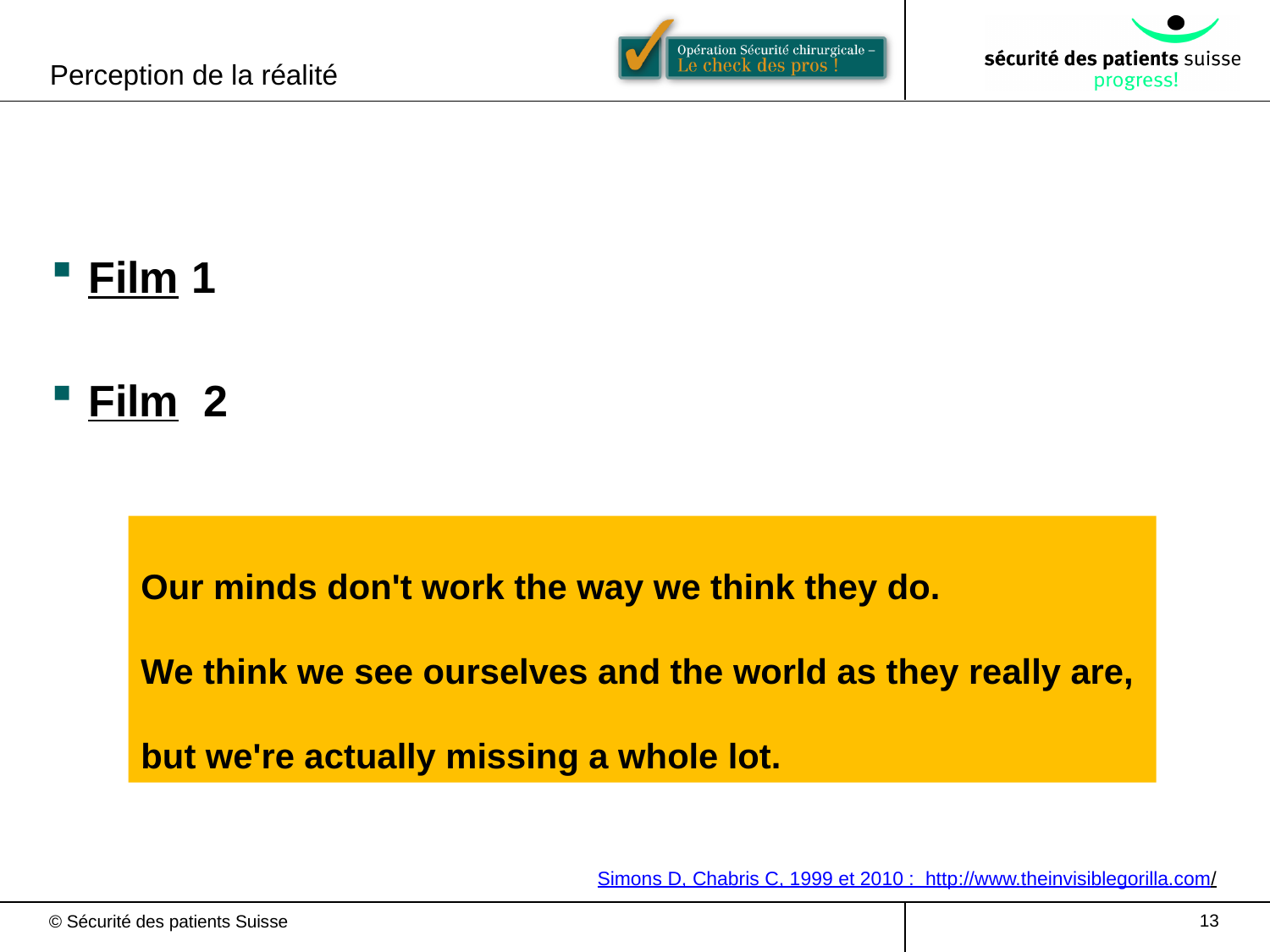

Perception de la réalité

Film 1

Film  2

Our minds don't work the way we think they do.
We think we see ourselves and the world as they really are,
but we're actually missing a whole lot.
Simons D, Chabris C, 1999 et 2010 :  http://www.theinvisiblegorilla.com/
13
© Sécurité des patients Suisse